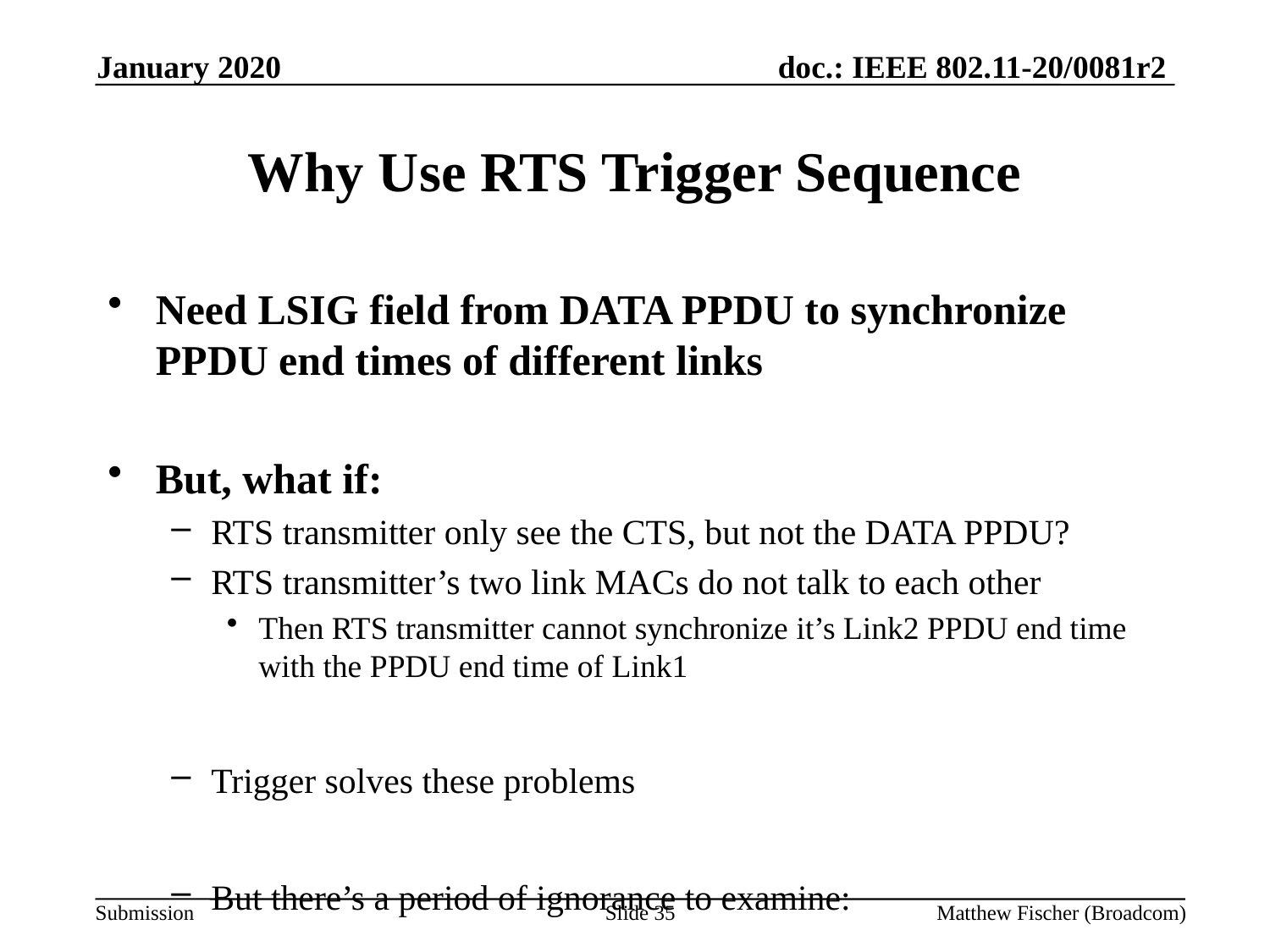

January 2020
# Why Use RTS Trigger Sequence
Need LSIG field from DATA PPDU to synchronize PPDU end times of different links

But, what if:
RTS transmitter only see the CTS, but not the DATA PPDU?
RTS transmitter’s two link MACs do not talk to each other
Then RTS transmitter cannot synchronize it’s Link2 PPDU end time with the PPDU end time of Link1

Trigger solves these problems

But there’s a period of ignorance to examine:
Slide 35
Matthew Fischer (Broadcom)